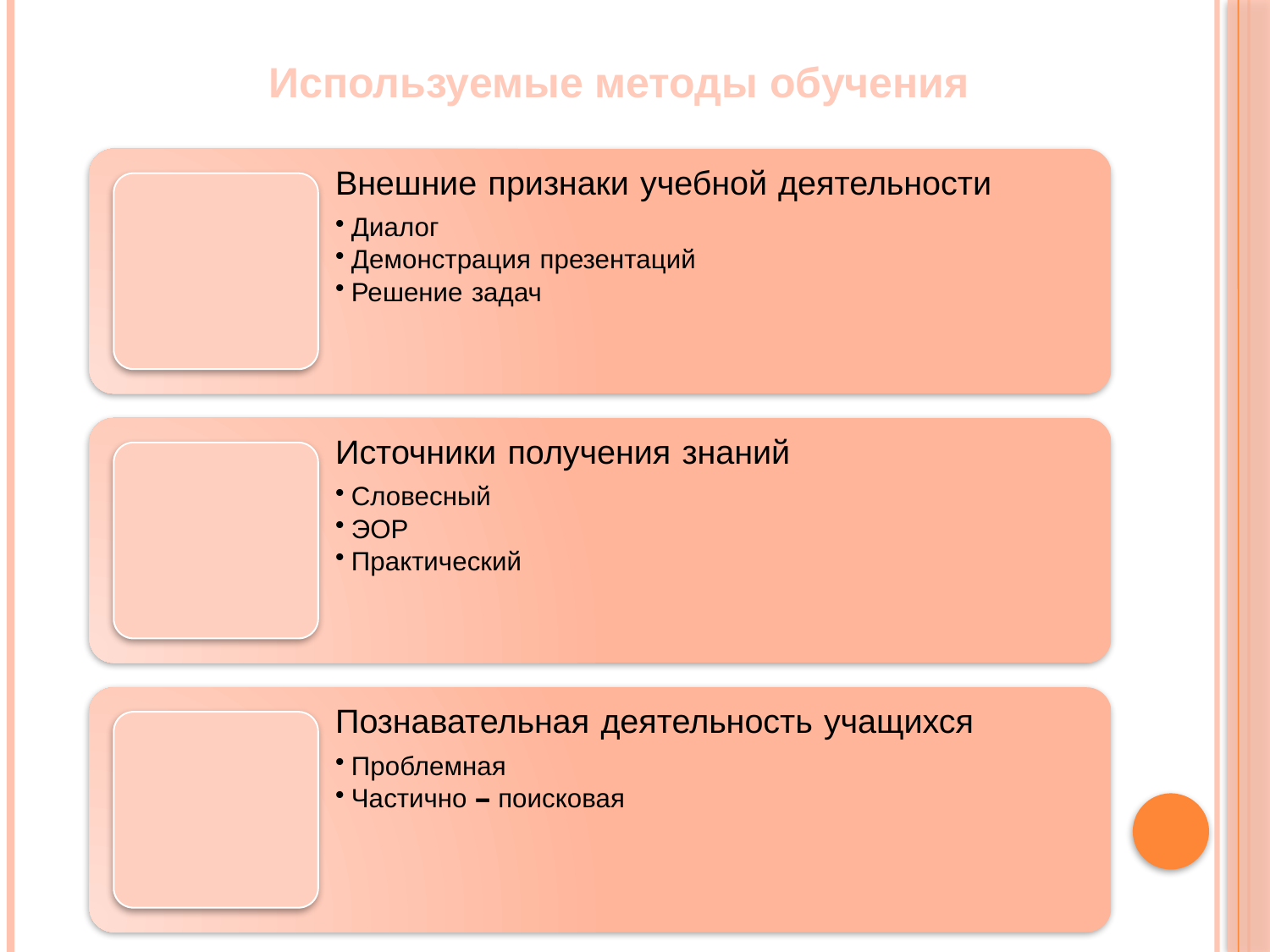

Используемые методы обучения
Внешние признаки учебной деятельности
Диалог
Демонстрация презентаций
Решение задач
Источники получения знаний
Словесный
ЭОР
Практический
Познавательная деятельность учащихся
Проблемная
Частично – поисковая